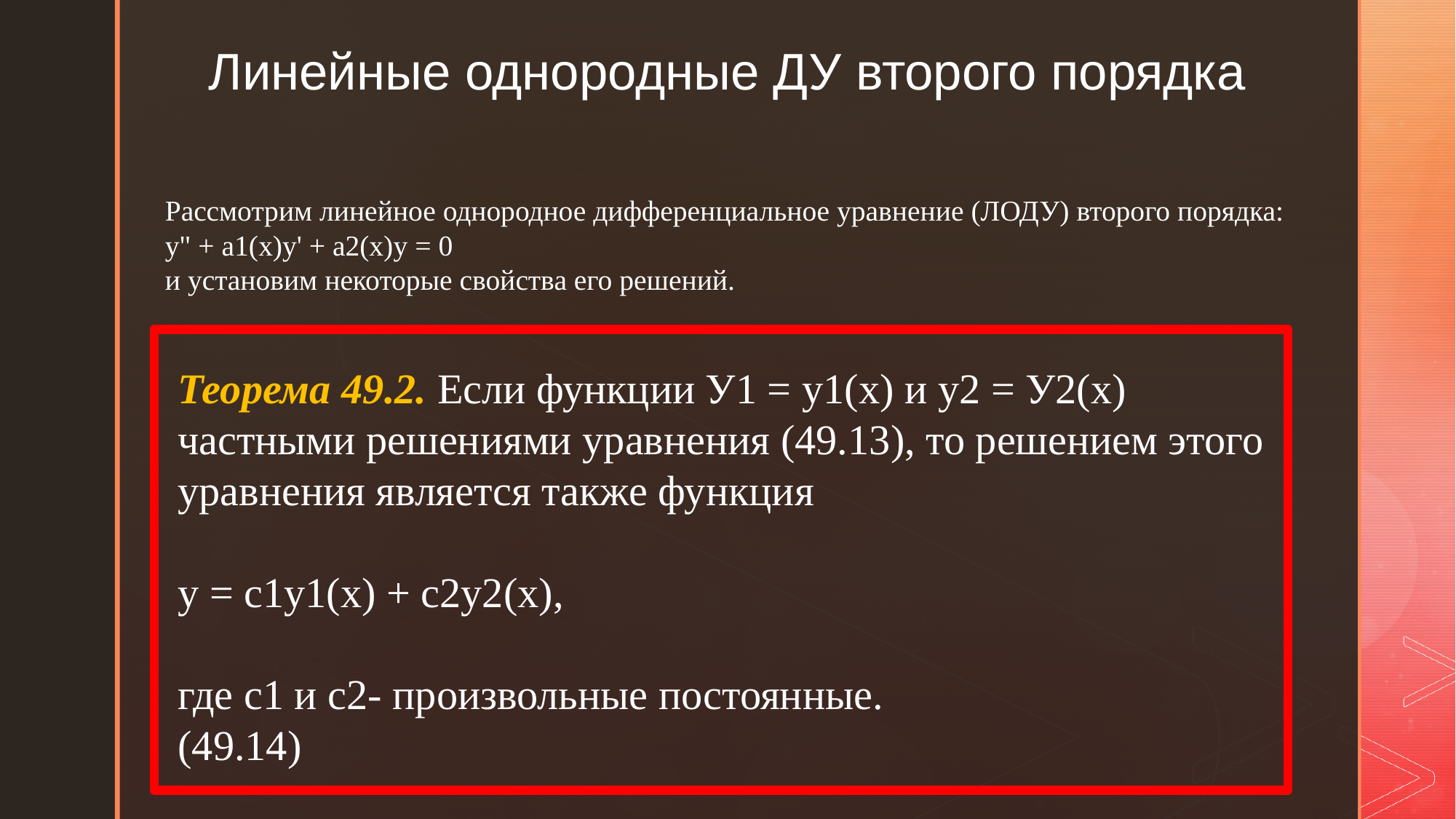

Линейные однородные ДУ второго порядка
Рассмотрим линейное однородное дифференциальное уравнение (ЛОДУ) второго порядка:
y" + a1(x)y' + a2(x)y = 0
и установим некоторые свойства его решений.

Теорема 49.2. Если функции У1 = y1(x) и y2 = У2(x) частными решениями уравнения (49.13), то решением этого уравнения является также функция
y = c1y1(x) + c2y2(x),
где c1 и c2- произвольные постоянные.
(49.14)